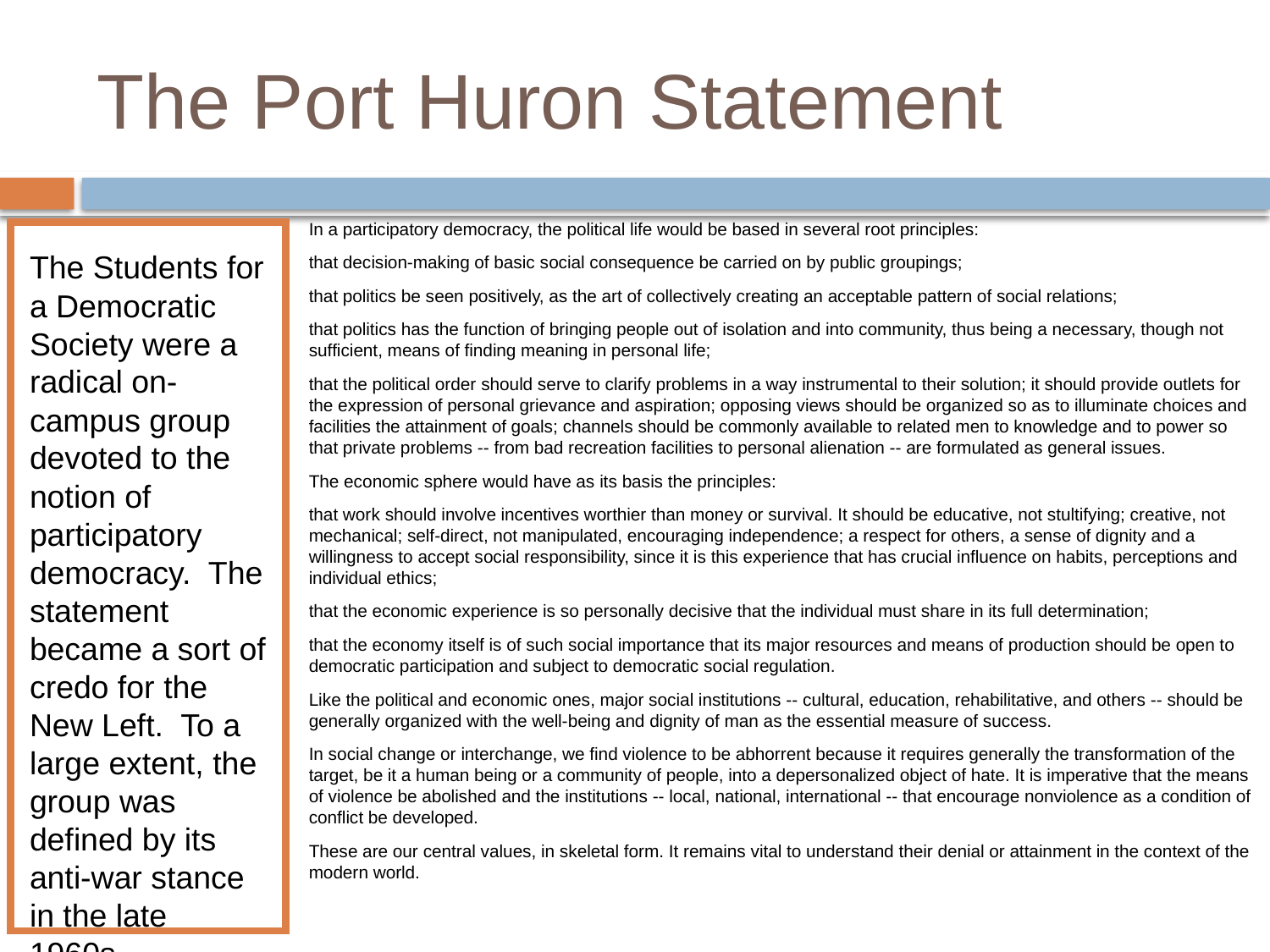

# The Port Huron Statement
In a participatory democracy, the political life would be based in several root principles:
that decision-making of basic social consequence be carried on by public groupings;
that politics be seen positively, as the art of collectively creating an acceptable pattern of social relations;
that politics has the function of bringing people out of isolation and into community, thus being a necessary, though not sufficient, means of finding meaning in personal life;
that the political order should serve to clarify problems in a way instrumental to their solution; it should provide outlets for the expression of personal grievance and aspiration; opposing views should be organized so as to illuminate choices and facilities the attainment of goals; channels should be commonly available to related men to knowledge and to power so that private problems -- from bad recreation facilities to personal alienation -- are formulated as general issues.
The economic sphere would have as its basis the principles:
that work should involve incentives worthier than money or survival. It should be educative, not stultifying; creative, not mechanical; self-direct, not manipulated, encouraging independence; a respect for others, a sense of dignity and a willingness to accept social responsibility, since it is this experience that has crucial influence on habits, perceptions and individual ethics;
that the economic experience is so personally decisive that the individual must share in its full determination;
that the economy itself is of such social importance that its major resources and means of production should be open to democratic participation and subject to democratic social regulation.
Like the political and economic ones, major social institutions -- cultural, education, rehabilitative, and others -- should be generally organized with the well-being and dignity of man as the essential measure of success.
In social change or interchange, we find violence to be abhorrent because it requires generally the transformation of the target, be it a human being or a community of people, into a depersonalized object of hate. It is imperative that the means of violence be abolished and the institutions -- local, national, international -- that encourage nonviolence as a condition of conflict be developed.
These are our central values, in skeletal form. It remains vital to understand their denial or attainment in the context of the modern world.
The Students for a Democratic Society were a radical on-campus group devoted to the notion of participatory democracy.  The statement became a sort of credo for the New Left.  To a large extent, the group was defined by its anti-war stance in the late 1960s.